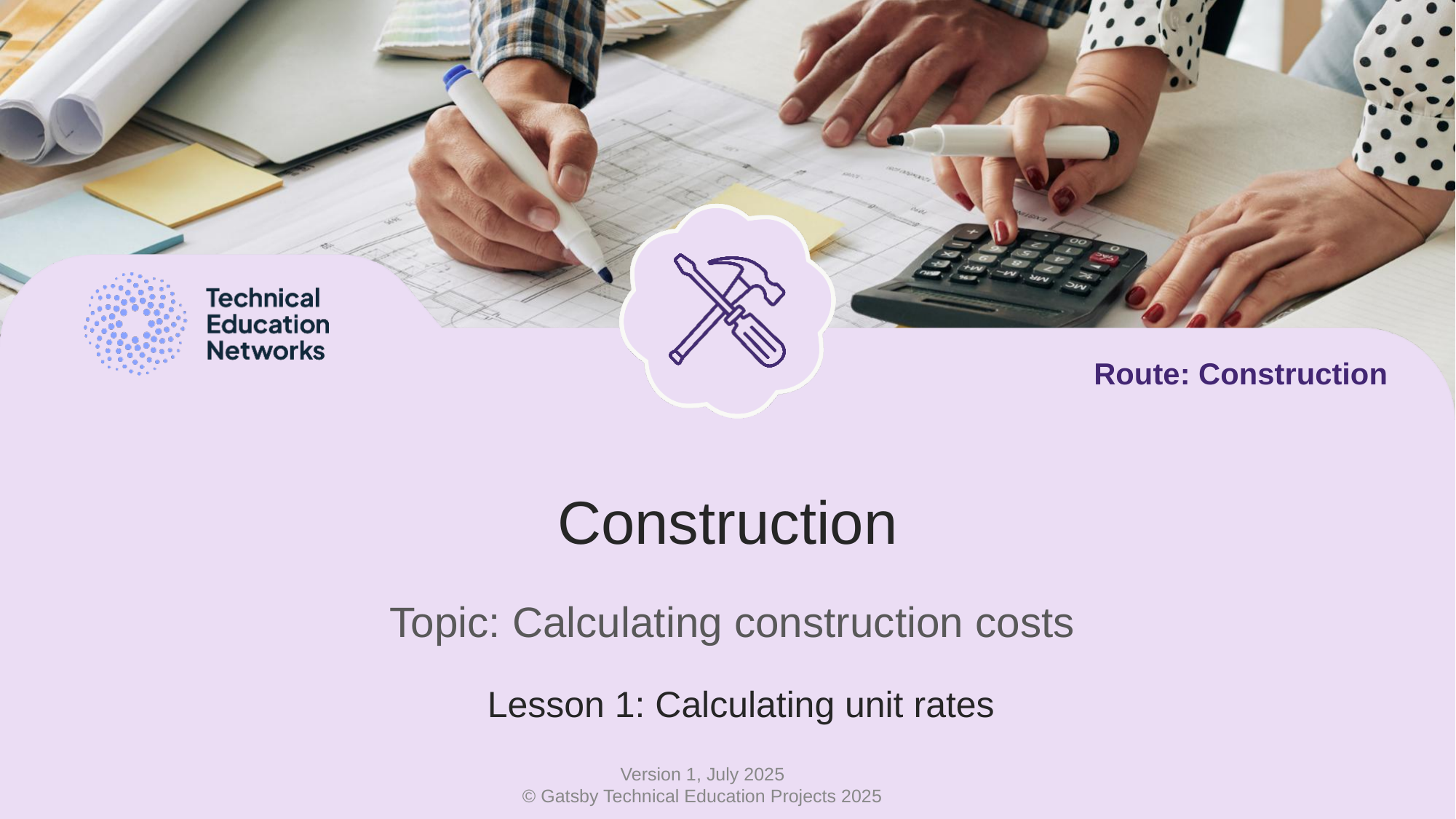

Route: Construction
Construction
Topic: Calculating construction costs
Lesson 1: Calculating unit rates